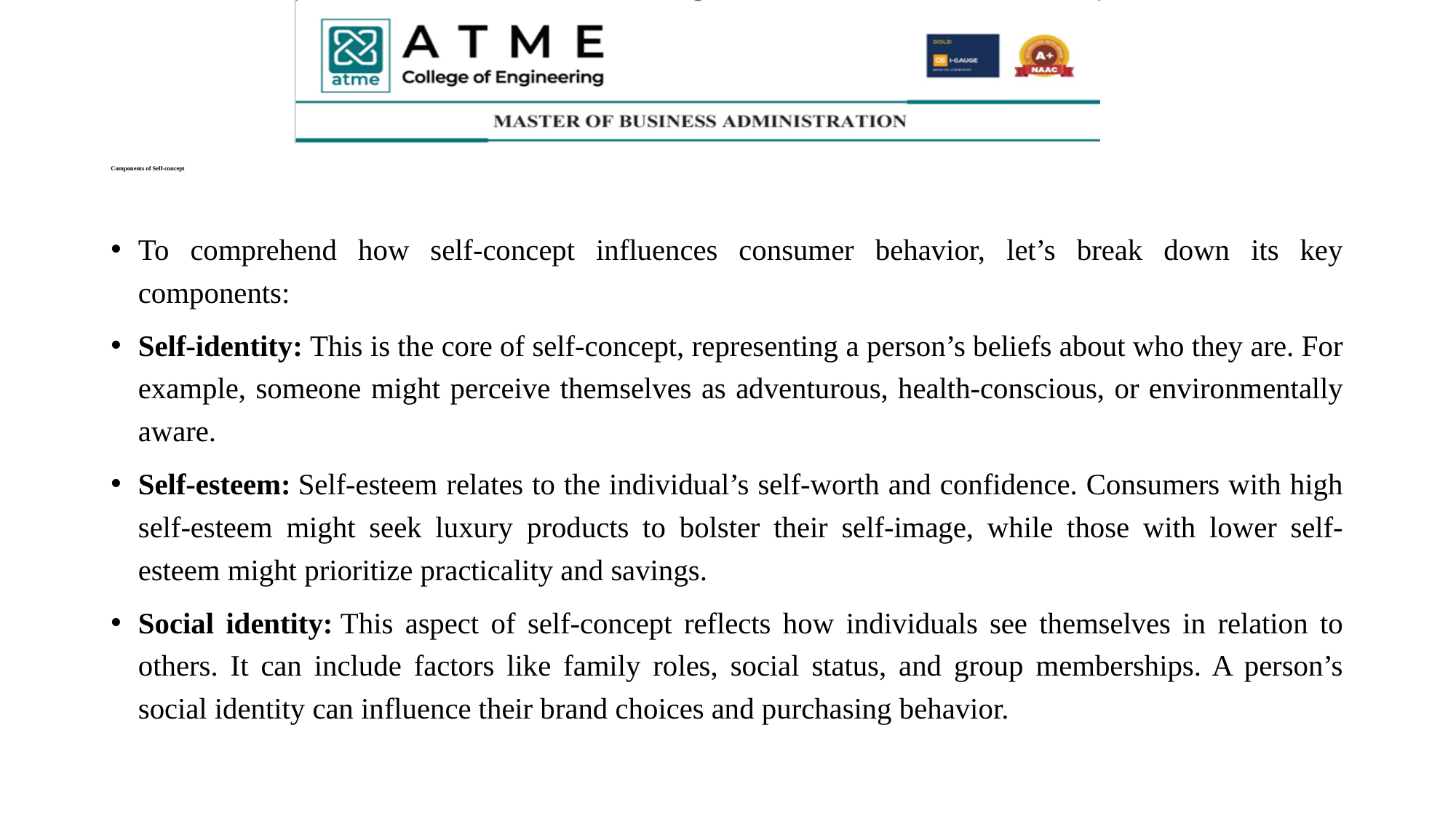

# Components of Self-concept
To comprehend how self-concept influences consumer behavior, let’s break down its key components:
Self-identity: This is the core of self-concept, representing a person’s beliefs about who they are. For example, someone might perceive themselves as adventurous, health-conscious, or environmentally aware.
Self-esteem: Self-esteem relates to the individual’s self-worth and confidence. Consumers with high self-esteem might seek luxury products to bolster their self-image, while those with lower self-esteem might prioritize practicality and savings.
Social identity: This aspect of self-concept reflects how individuals see themselves in relation to others. It can include factors like family roles, social status, and group memberships. A person’s social identity can influence their brand choices and purchasing behavior.